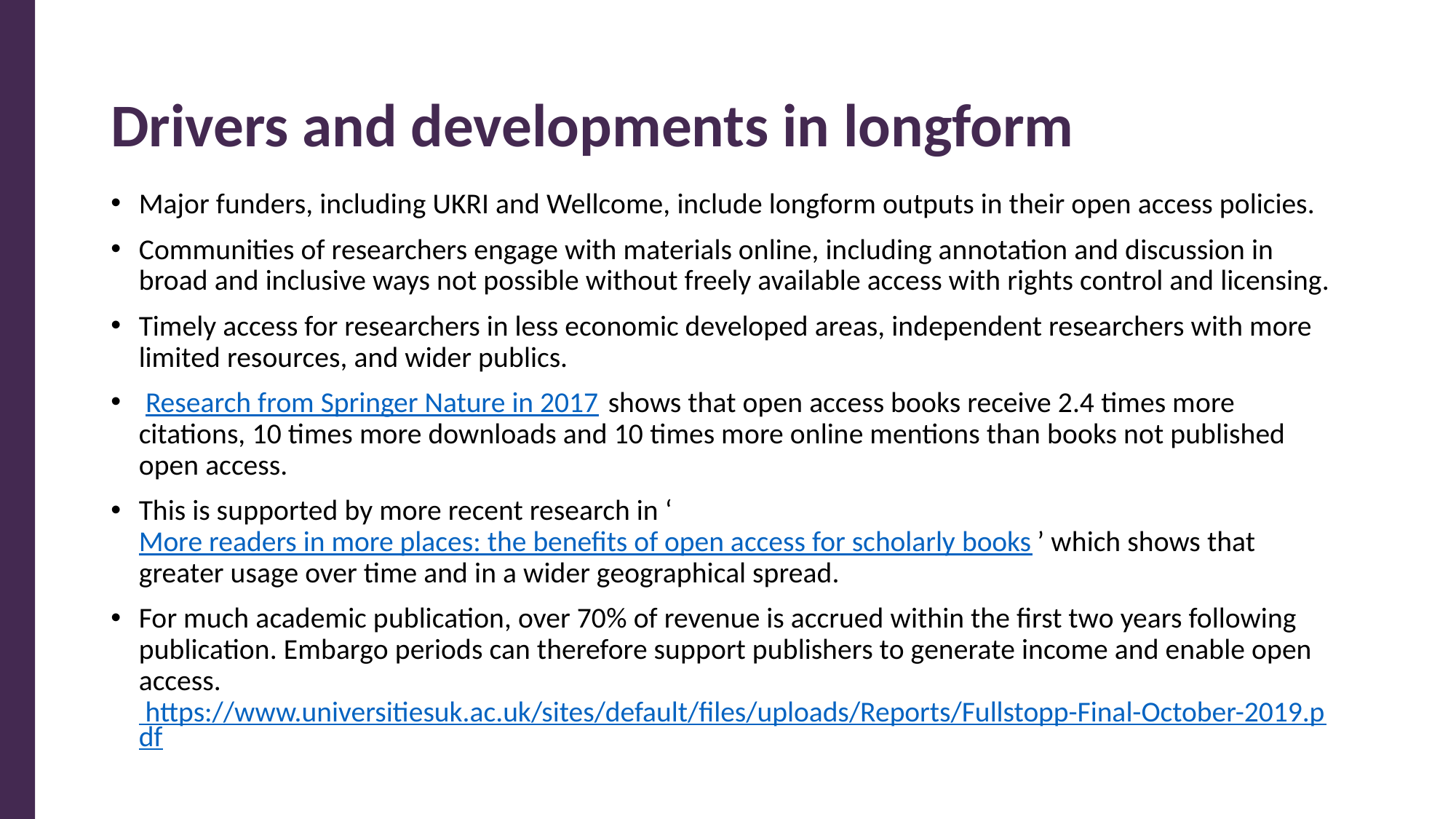

# Drivers and developments in longform
Major funders, including UKRI and Wellcome, include longform outputs in their open access policies.
Communities of researchers engage with materials online, including annotation and discussion in broad and inclusive ways not possible without freely available access with rights control and licensing.
Timely access for researchers in less economic developed areas, independent researchers with more limited resources, and wider publics.
 Research from Springer Nature in 2017 shows that open access books receive 2.4 times more citations, 10 times more downloads and 10 times more online mentions than books not published open access.
This is supported by more recent research in ‘More readers in more places: the benefits of open access for scholarly books’ which shows that greater usage over time and in a wider geographical spread.
For much academic publication, over 70% of revenue is accrued within the first two years following publication. Embargo periods can therefore support publishers to generate income and enable open access. https://www.universitiesuk.ac.uk/sites/default/files/uploads/Reports/Fullstopp-Final-October-2019.pdf